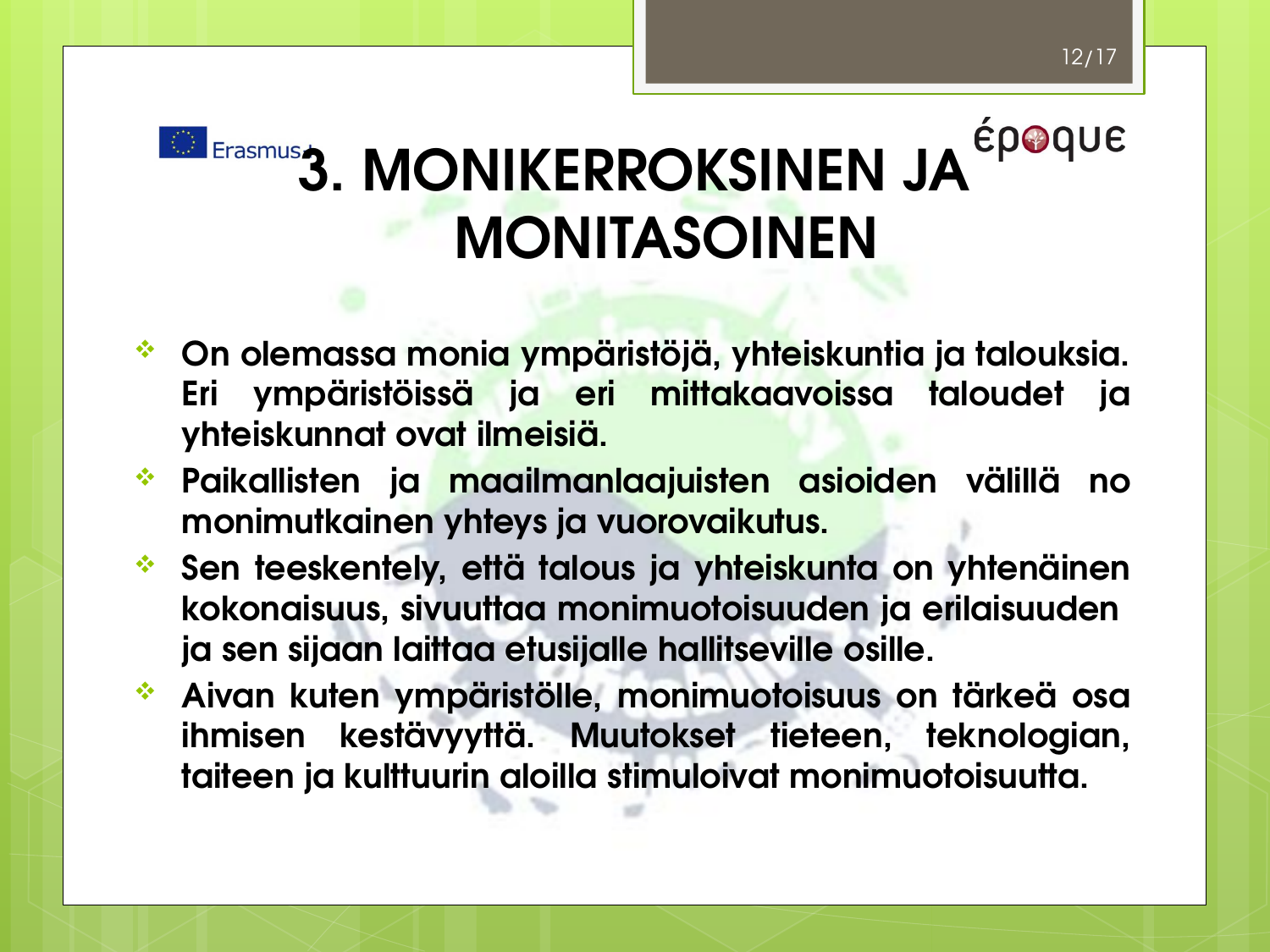

12/17
# 3. MONIKERROKSINEN JA MONITASOINEN
On olemassa monia ympäristöjä, yhteiskuntia ja talouksia. Eri ympäristöissä ja eri mittakaavoissa taloudet ja yhteiskunnat ovat ilmeisiä.
Paikallisten ja maailmanlaajuisten asioiden välillä no monimutkainen yhteys ja vuorovaikutus.
Sen teeskentely, että talous ja yhteiskunta on yhtenäinen kokonaisuus, sivuuttaa monimuotoisuuden ja erilaisuuden  ja sen sijaan laittaa etusijalle hallitseville osille.
Aivan kuten ympäristölle, monimuotoisuus on tärkeä osa ihmisen kestävyyttä. Muutokset tieteen, teknologian, taiteen ja kulttuurin aloilla stimuloivat monimuotoisuutta.